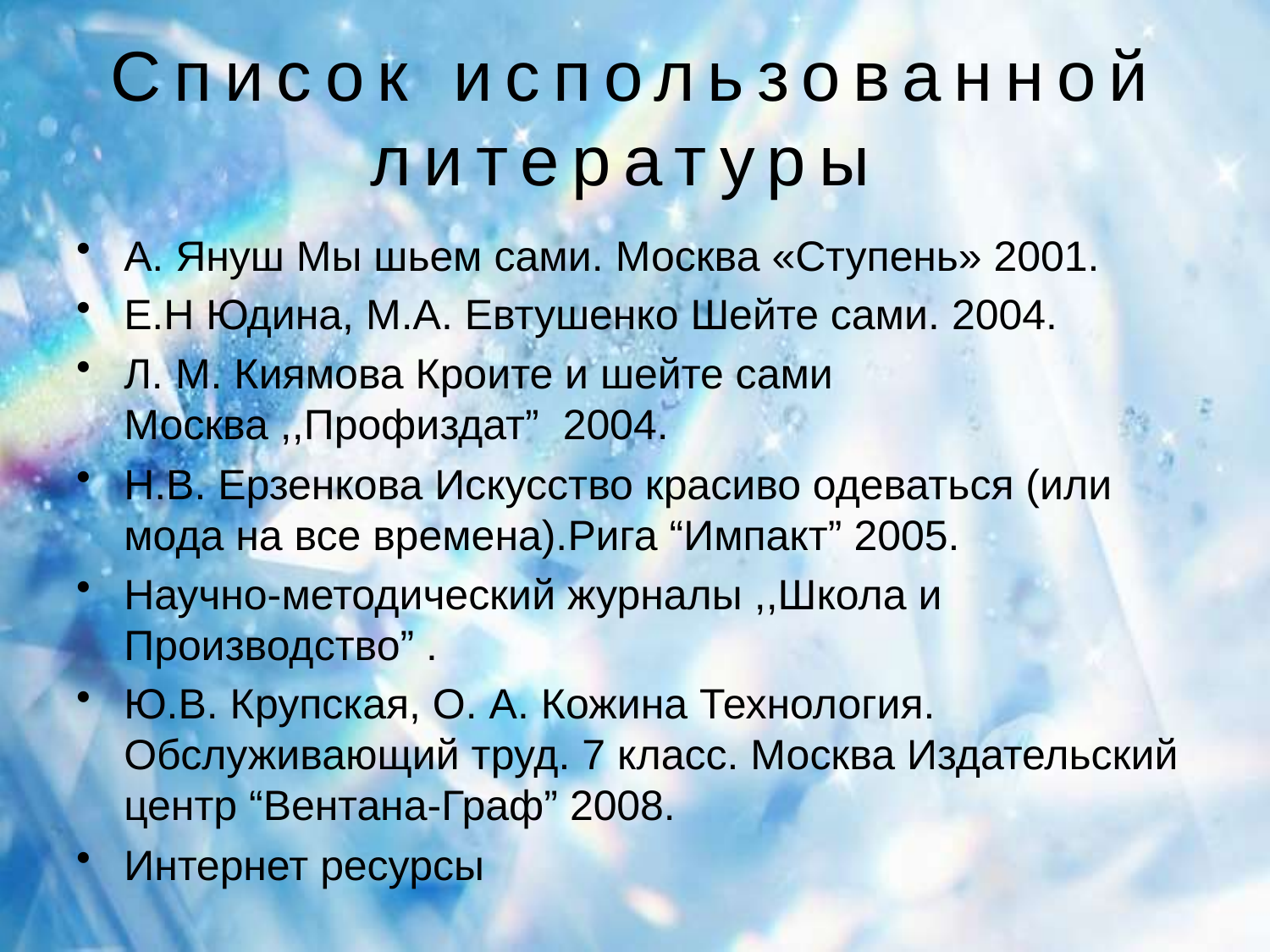

А. Януш Мы шьем сами. Москва «Ступень» 2001.
Е.Н Юдина, М.А. Евтушенко Шейте сами. 2004.
Л. М. Киямова Кроите и шейте сами Москва ,,Профиздат”  2004.
Н.В. Ерзенкова Искусство красиво одеваться (или мода на все времена).Рига “Импакт” 2005.
Научно-методический журналы ,,Школа и Производство” .
Ю.В. Крупская, О. А. Кожина Технология. Обслуживающий труд. 7 класс. Москва Издательский центр “Вентана-Граф” 2008.
Интернет ресурсы

Список использованной литературы